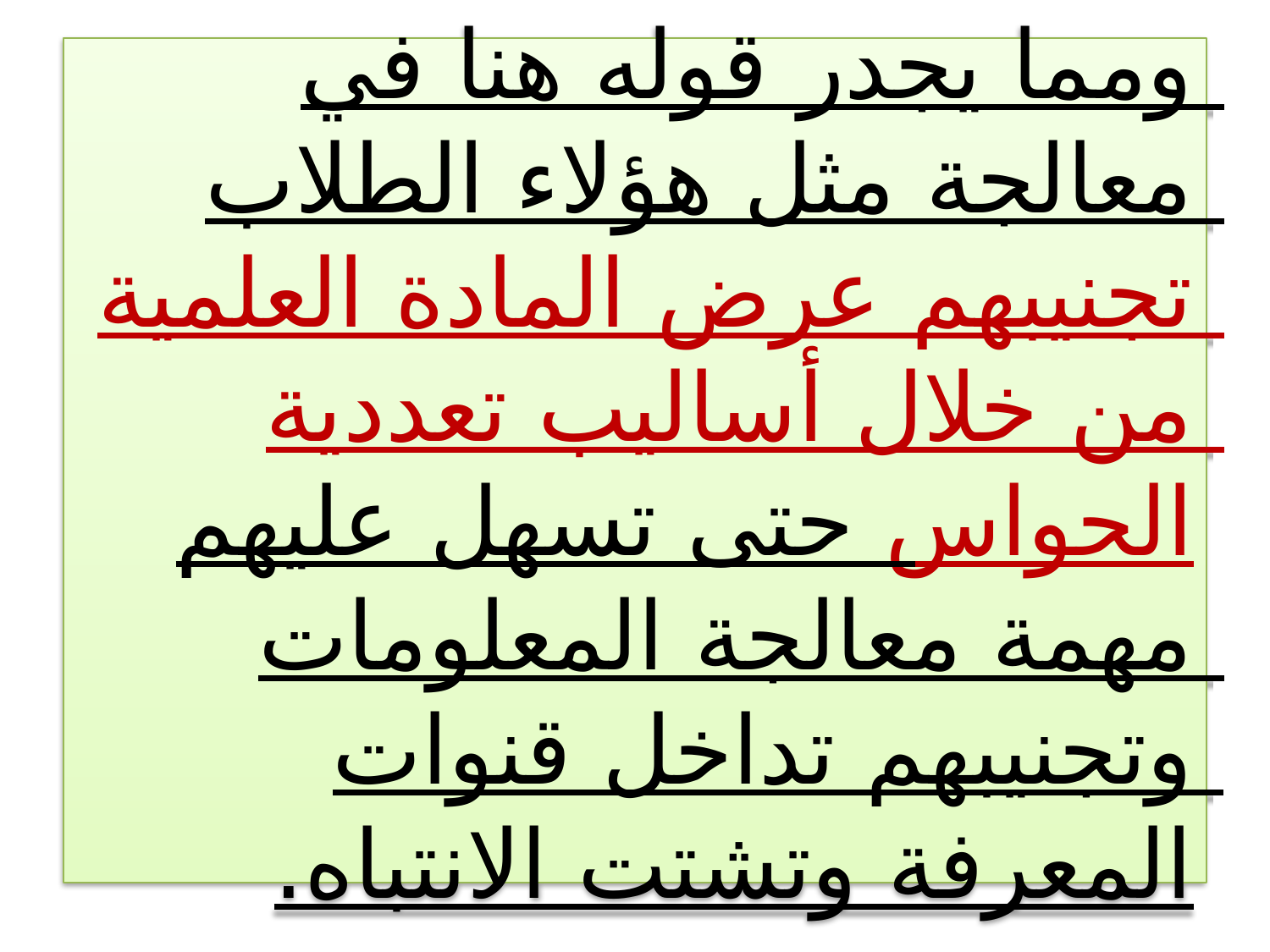

# ومما يجدر قوله هنا في معالجة مثل هؤلاء الطلاب تجنيبهم عرض المادة العلمية من خلال أساليب تعددية الحواس حتى تسهل عليهم مهمة معالجة المعلومات وتجنيبهم تداخل قنوات المعرفة وتشتت الانتباه.